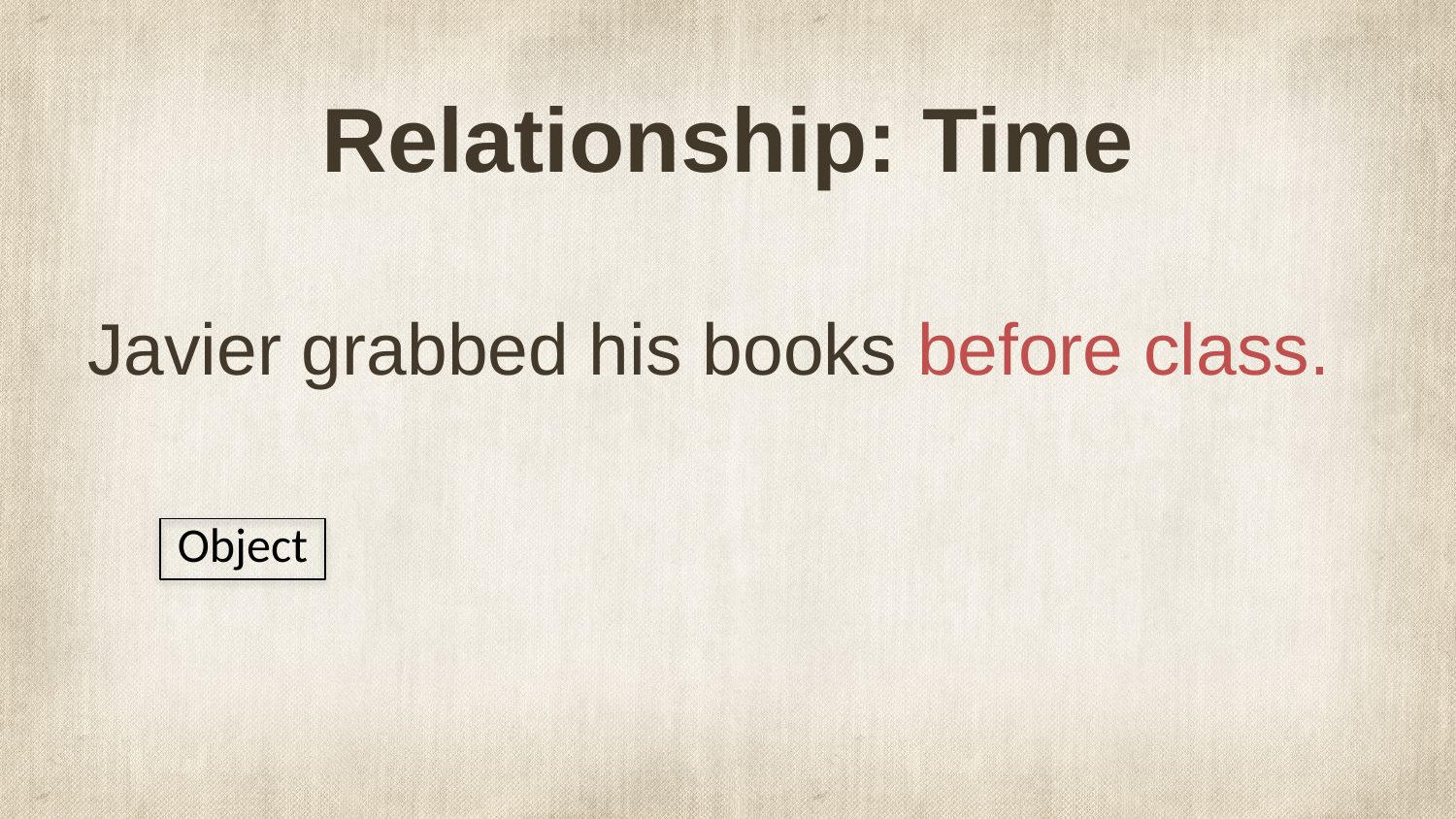

# Relationship: Time
Javier grabbed his books before class.
Object